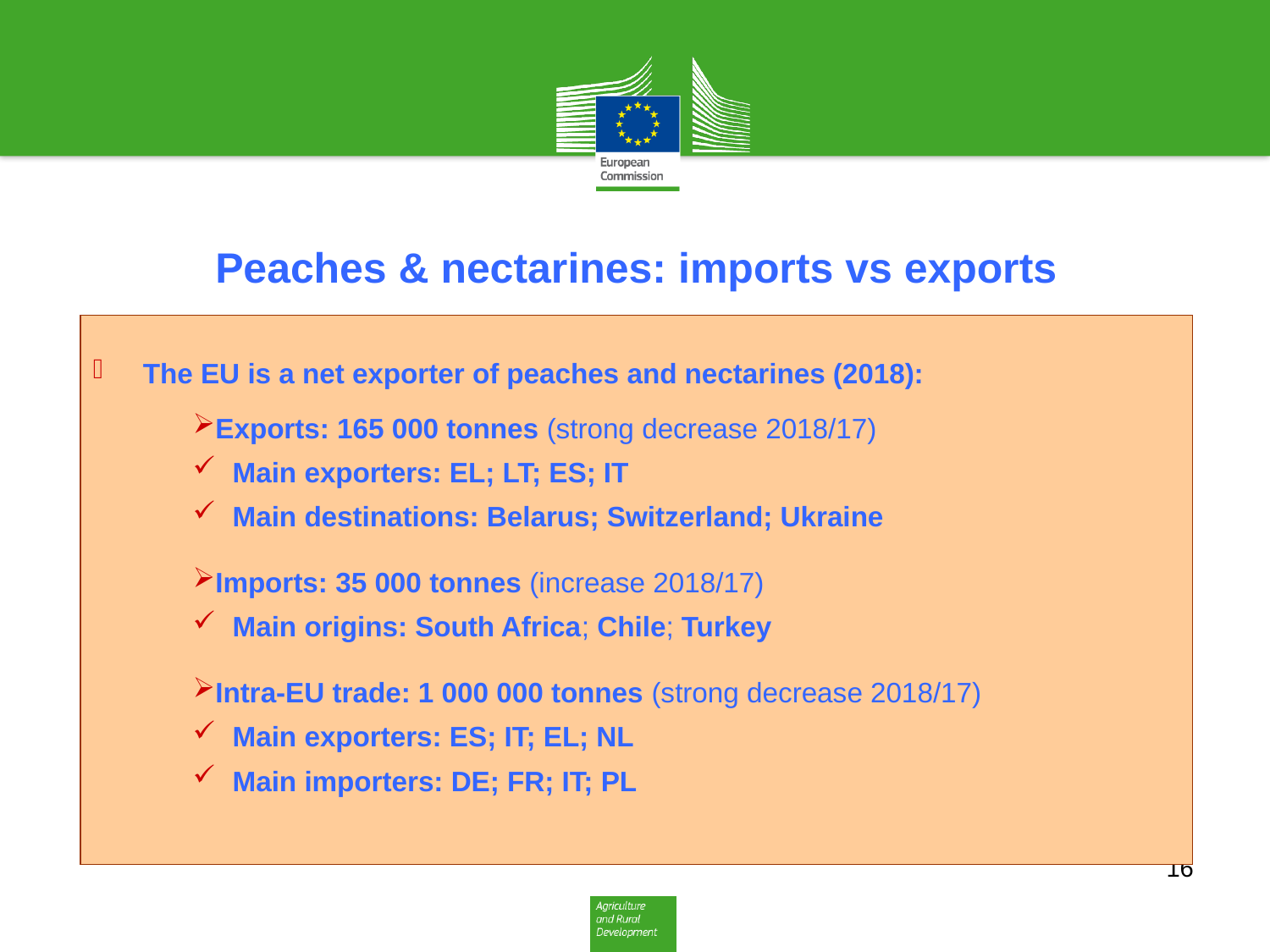

# Peaches & nectarines: imports vs exports

The EU is a net exporter of peaches and nectarines (2018):
Exports: 165 000 tonnes (strong decrease 2018/17)
Main exporters: EL; LT; ES; IT
Main destinations: Belarus; Switzerland; Ukraine
Imports: 35 000 tonnes (increase 2018/17)
Main origins: South Africa; Chile; Turkey
Intra-EU trade: 1 000 000 tonnes (strong decrease 2018/17)
Main exporters: ES; IT; EL; NL
Main importers: DE; FR; IT; PL

!
16